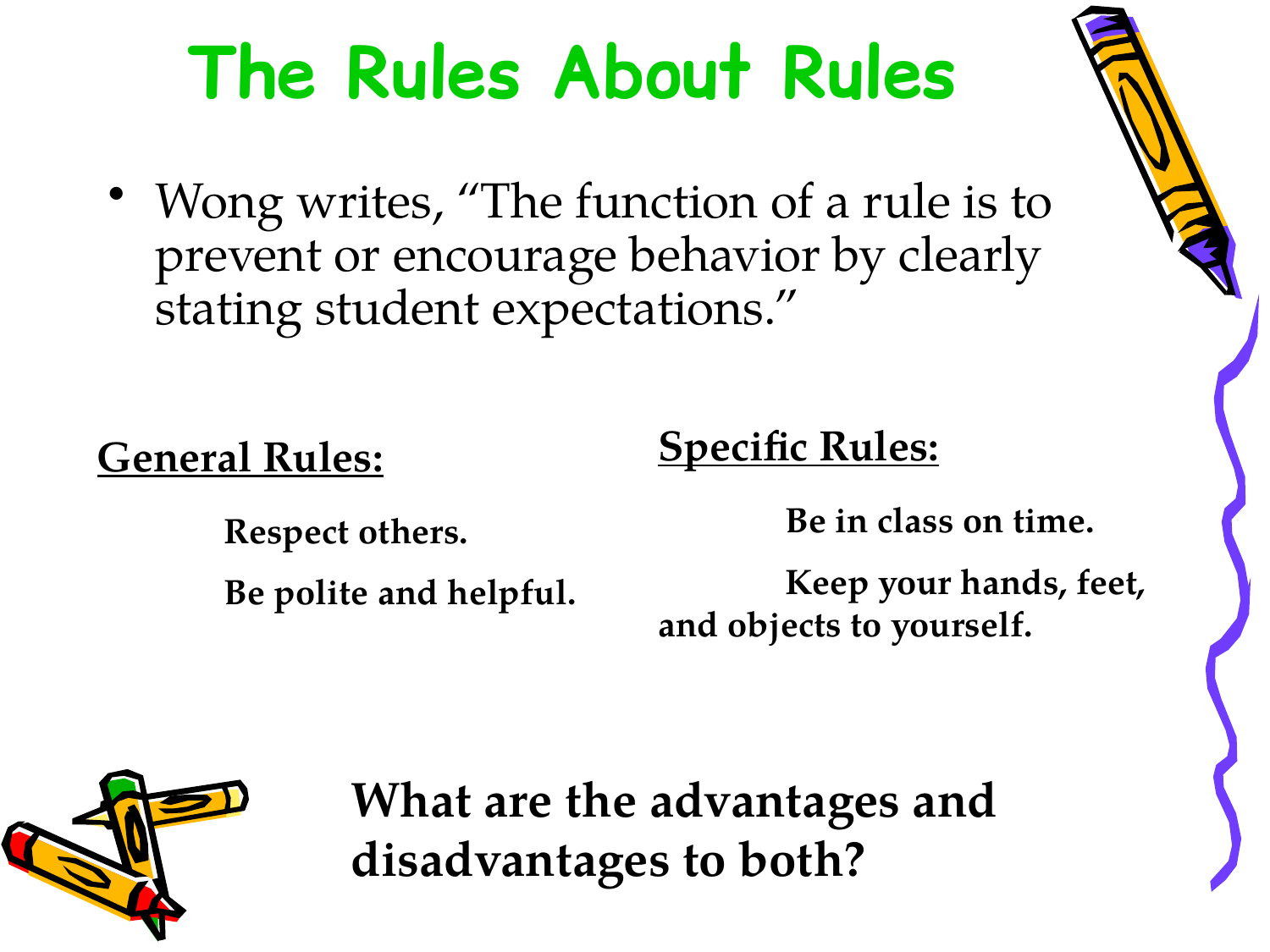

# The Rules About Rules
Wong writes, “The function of a rule is to prevent or encourage behavior by clearly stating student expectations.”

Specific Rules:
	Be in class on time.
	Keep your hands, feet, 	and objects to yourself.
General Rules:
	Respect others.
	Be polite and helpful.

What are the advantages and disadvantages to both?